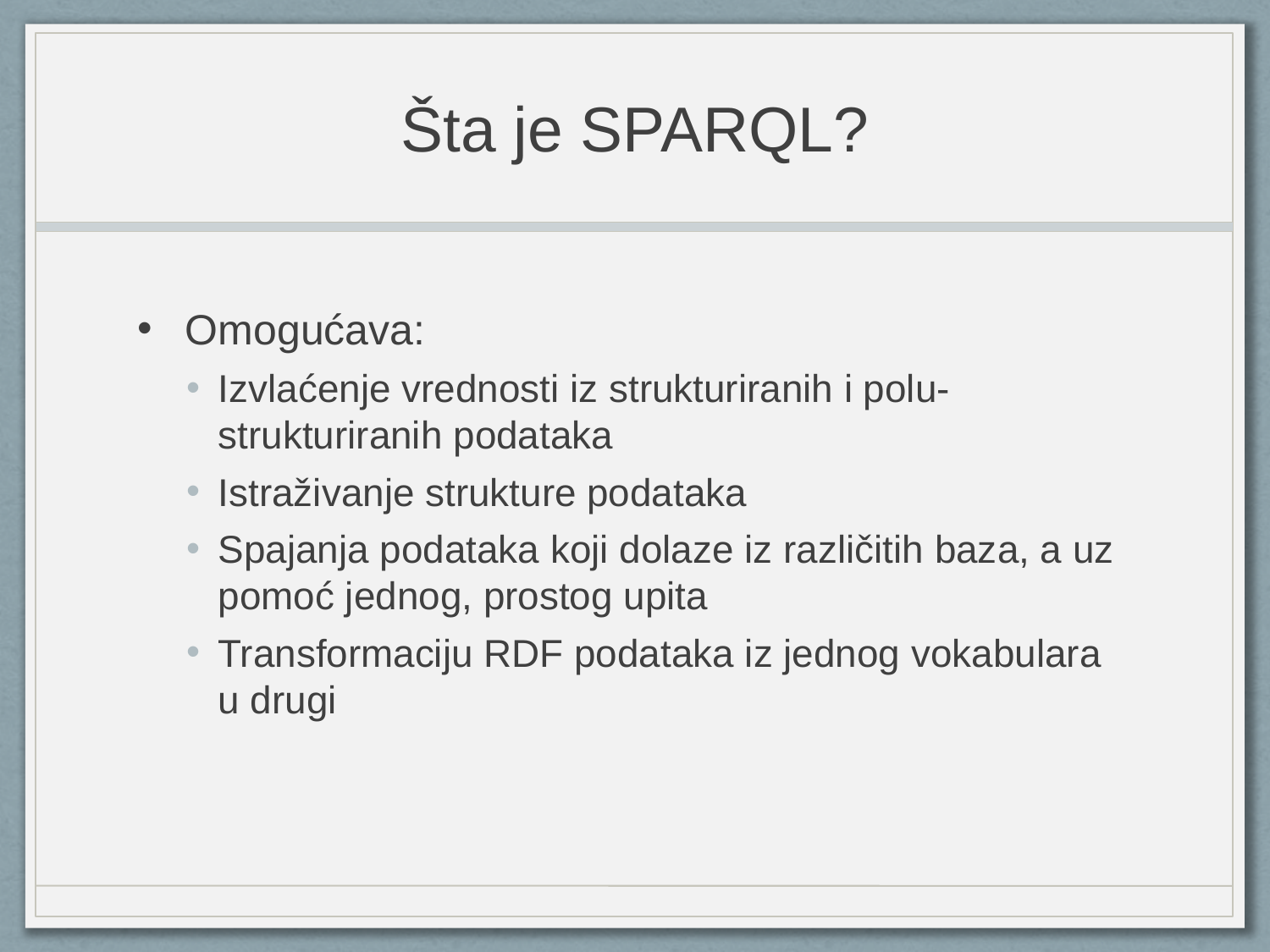

# Šta je SPARQL?
Omogućava:
Izvlaćenje vrednosti iz strukturiranih i polu-strukturiranih podataka
Istraživanje strukture podataka
Spajanja podataka koji dolaze iz različitih baza, a uz pomoć jednog, prostog upita
Transformaciju RDF podataka iz jednog vokabulara u drugi